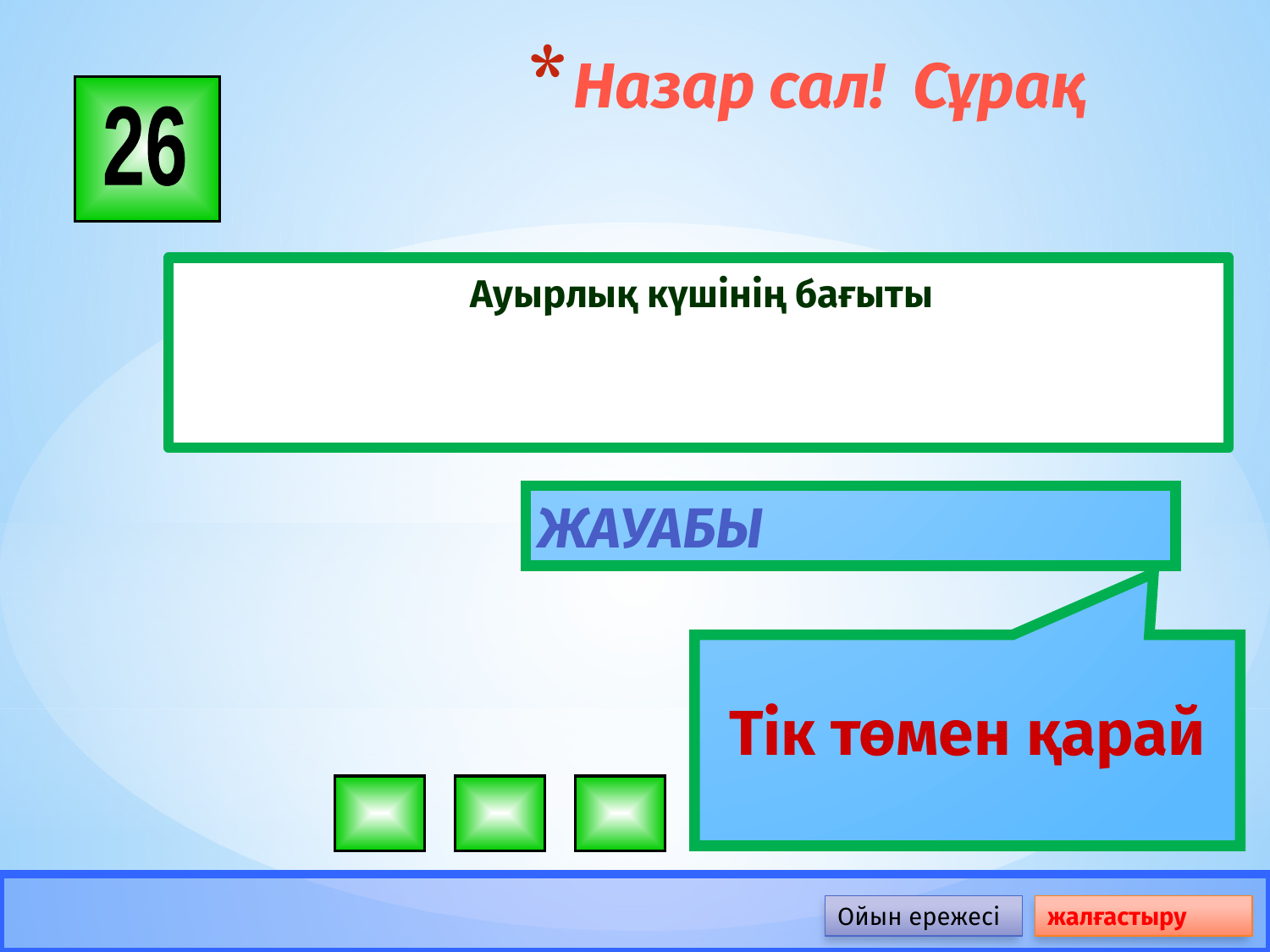

# Назар сал!  Сұрақ

26
Ауырлық күшінің бағыты
жауабы

Тік төмен қарай

Ойын ережесі
жалғастыру